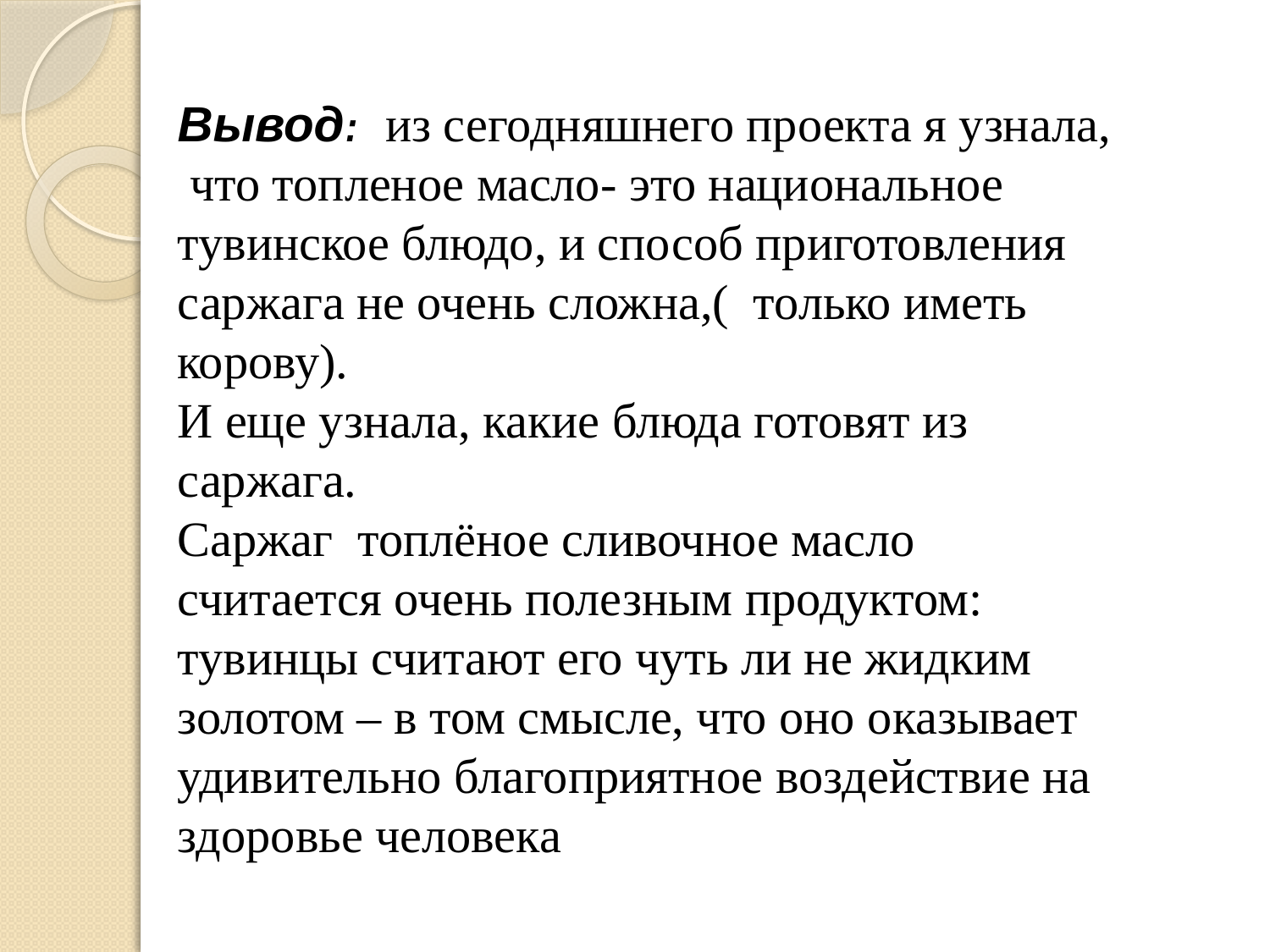

Вывод:  из сегодняшнего проекта я узнала,  что топленое масло- это национальное тувинское блюдо, и способ приготовления саржага не очень сложна,(  только иметь корову).
И еще узнала, какие блюда готовят из саржага.
Саржаг  топлёное сливочное масло считается очень полезным продуктом: тувинцы считают его чуть ли не жидким золотом – в том смысле, что оно оказывает удивительно благоприятное воздействие на здоровье человека